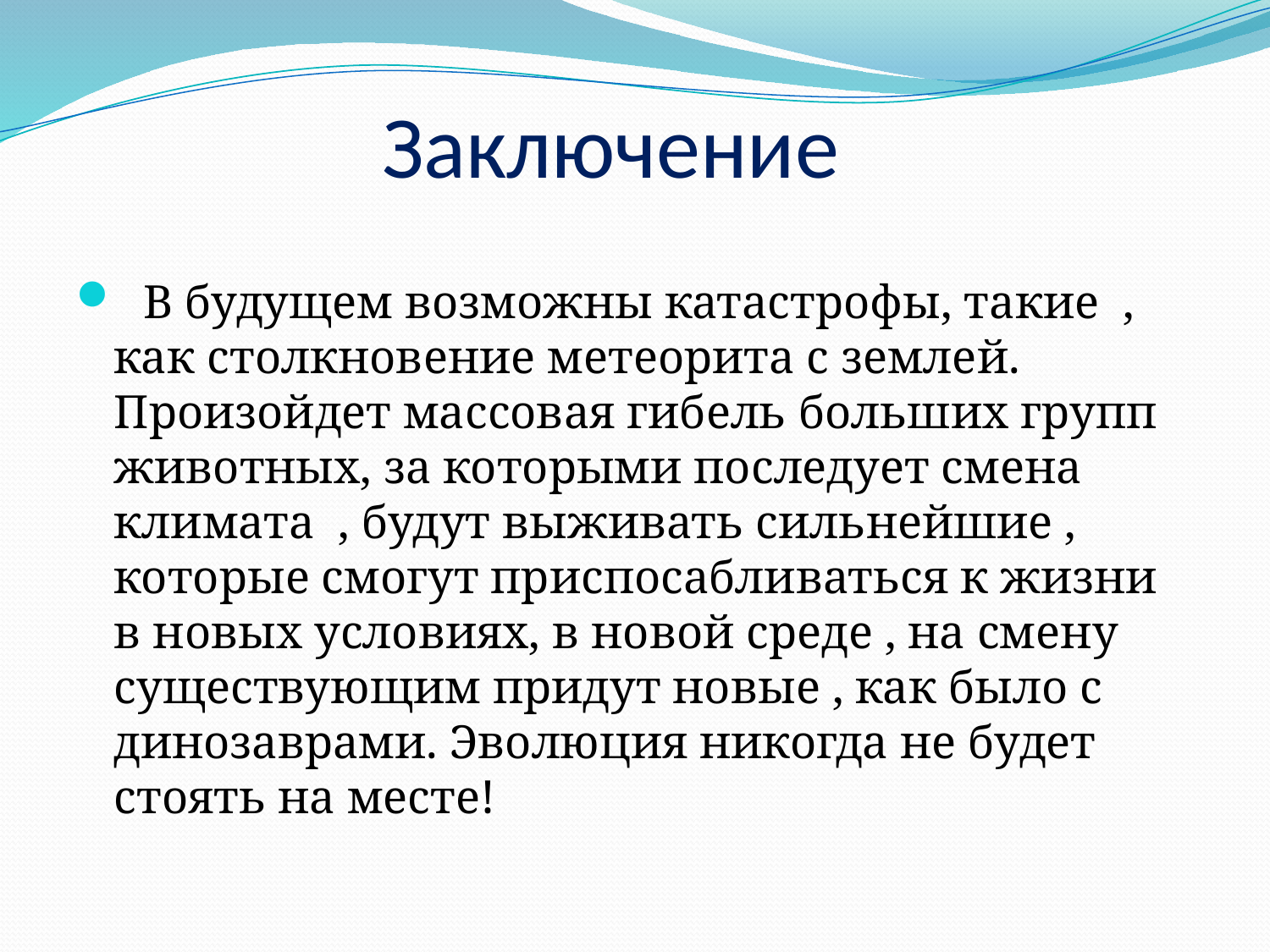

# Заключение
  В будущем возможны катастрофы, такие  , как столкновение метеорита с землей. Произойдет массовая гибель больших групп животных, за которыми последует смена климата  , будут выживать сильнейшие , которые смогут приспосабливаться к жизни в новых условиях, в новой среде , на смену существующим придут новые , как было с динозаврами. Эволюция никогда не будет стоять на месте!